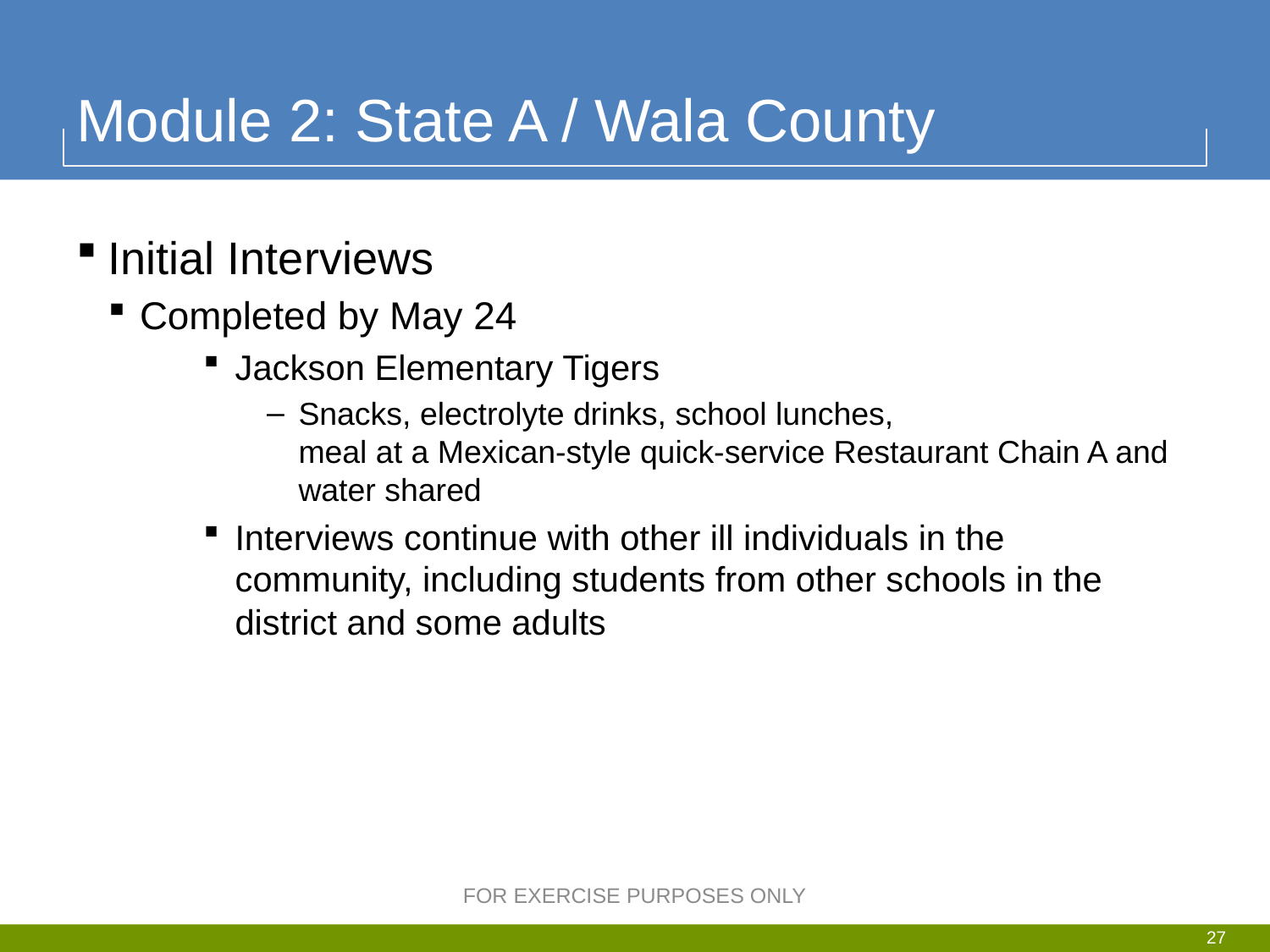

# Module 2: State A / Wala County
Initial Interviews
Completed by May 24
Jackson Elementary Tigers
Snacks, electrolyte drinks, school lunches,
meal at a Mexican-style quick-service Restaurant Chain A and water shared
Interviews continue with other ill individuals in the community, including students from other schools in the district and some adults
FOR EXERCISE PURPOSES ONLY